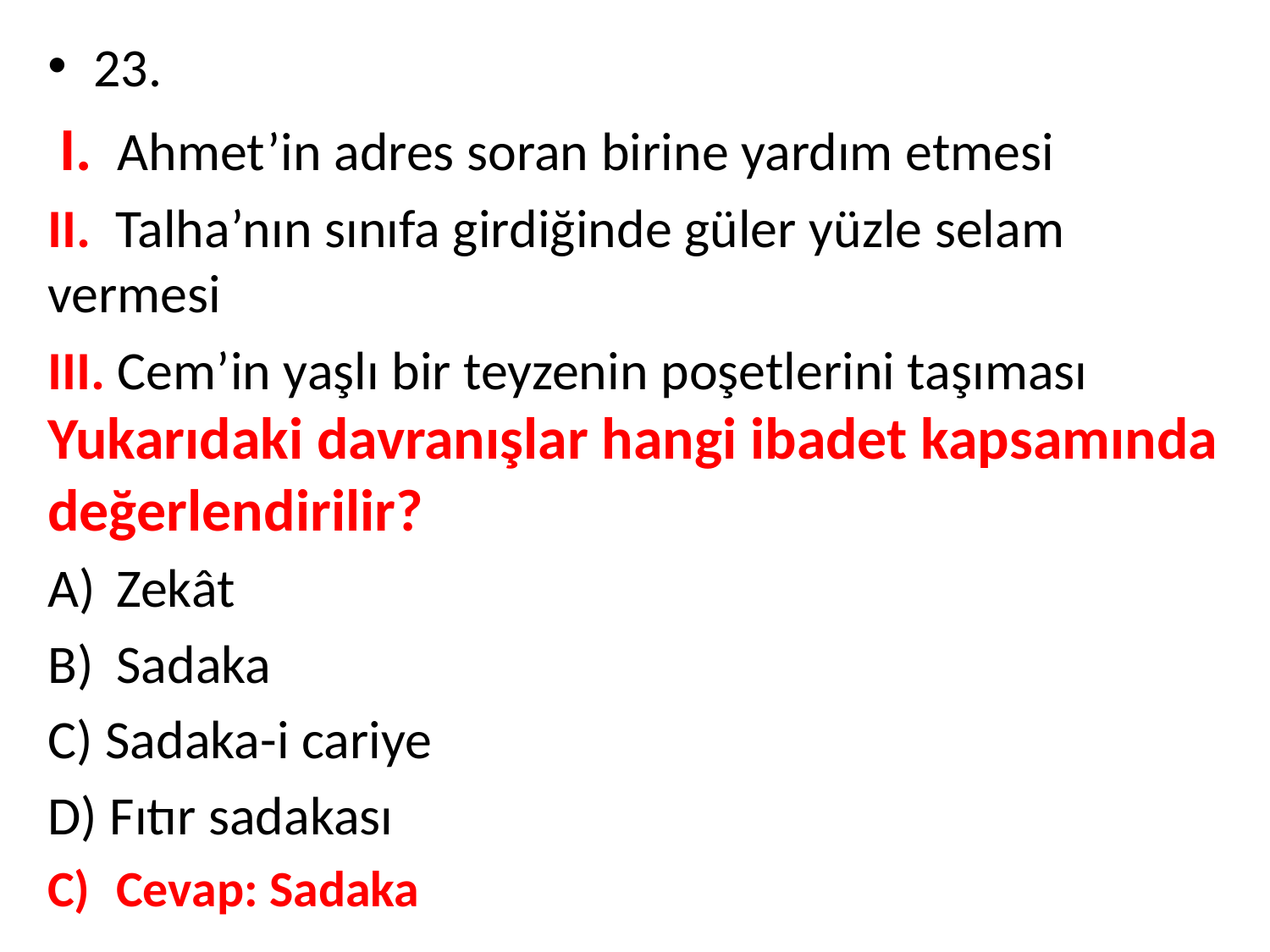

23.
 I.  Ahmet’in adres soran birine yardım etmesi
II.  Talha’nın sınıfa girdiğinde güler yüzle selam    vermesi
III. Cem’in yaşlı bir teyzenin poşetlerini taşıması Yukarıdaki davranışlar hangi ibadet kapsamında değerlendirilir?
Zekât
Sadaka
C) Sadaka-i cariye
D) Fıtır sadakası
Cevap: Sadaka